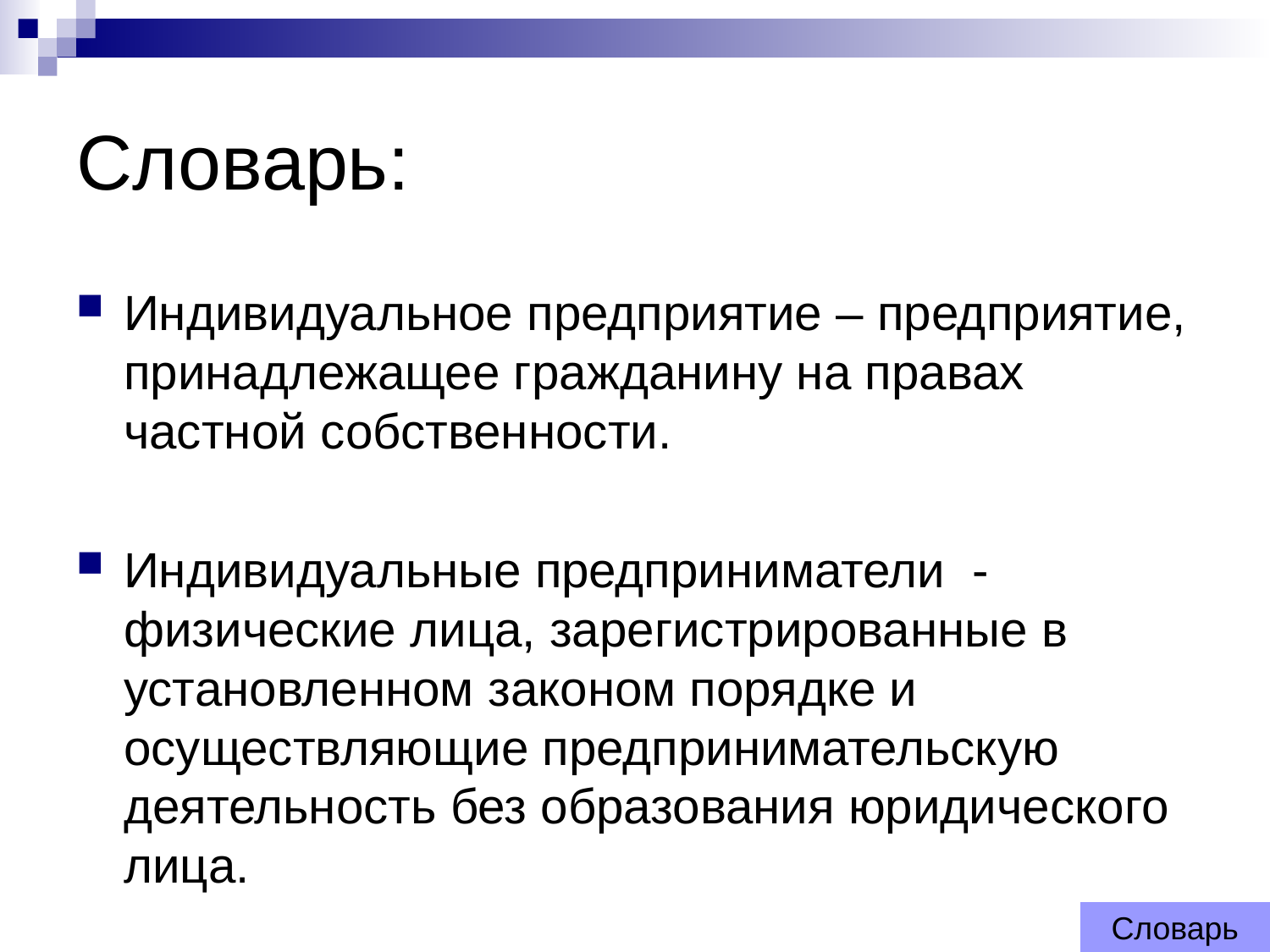

# Словарь:
Индивидуальное предприятие – предприятие, принадлежащее гражданину на правах частной собственности.

Индивидуальные предприниматели  -физические лица, зарегистрированные в установленном законом порядке и осуществляющие предпринимательскую деятельность без образования юридического лица.
Словарь